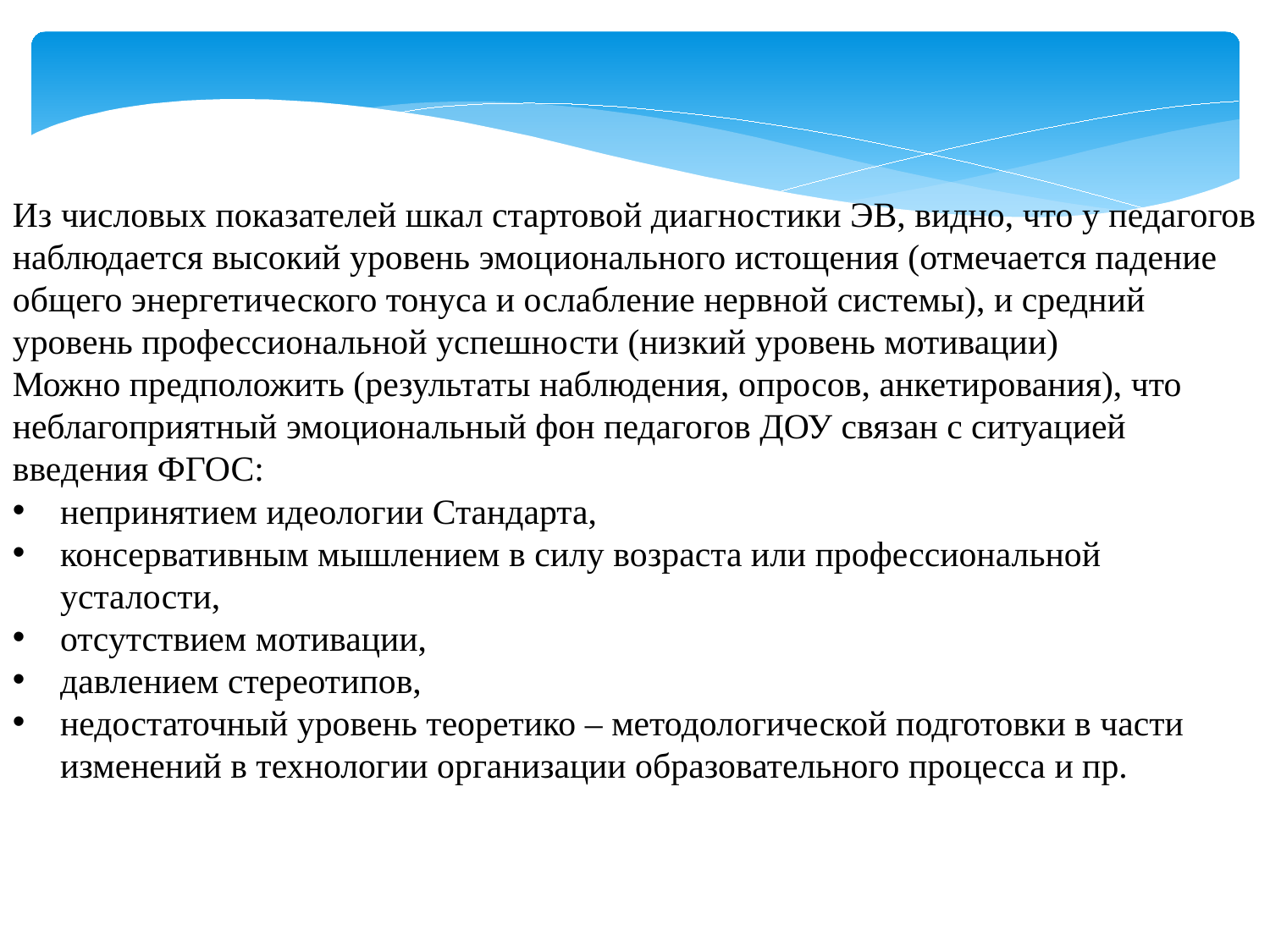

Из числовых показателей шкал стартовой диагностики ЭВ, видно, что у педагогов
наблюдается высокий уровень эмоционального истощения (отмечается падение общего энергетического тонуса и ослабление нервной системы), и средний уровень профессиональной успешности (низкий уровень мотивации)
Можно предположить (результаты наблюдения, опросов, анкетирования), что
неблагоприятный эмоциональный фон педагогов ДОУ связан с ситуацией введения ФГОС:
непринятием идеологии Стандарта,
консервативным мышлением в силу возраста или профессиональной усталости,
отсутствием мотивации,
давлением стереотипов,
недостаточный уровень теоретико – методологической подготовки в части изменений в технологии организации образовательного процесса и пр.